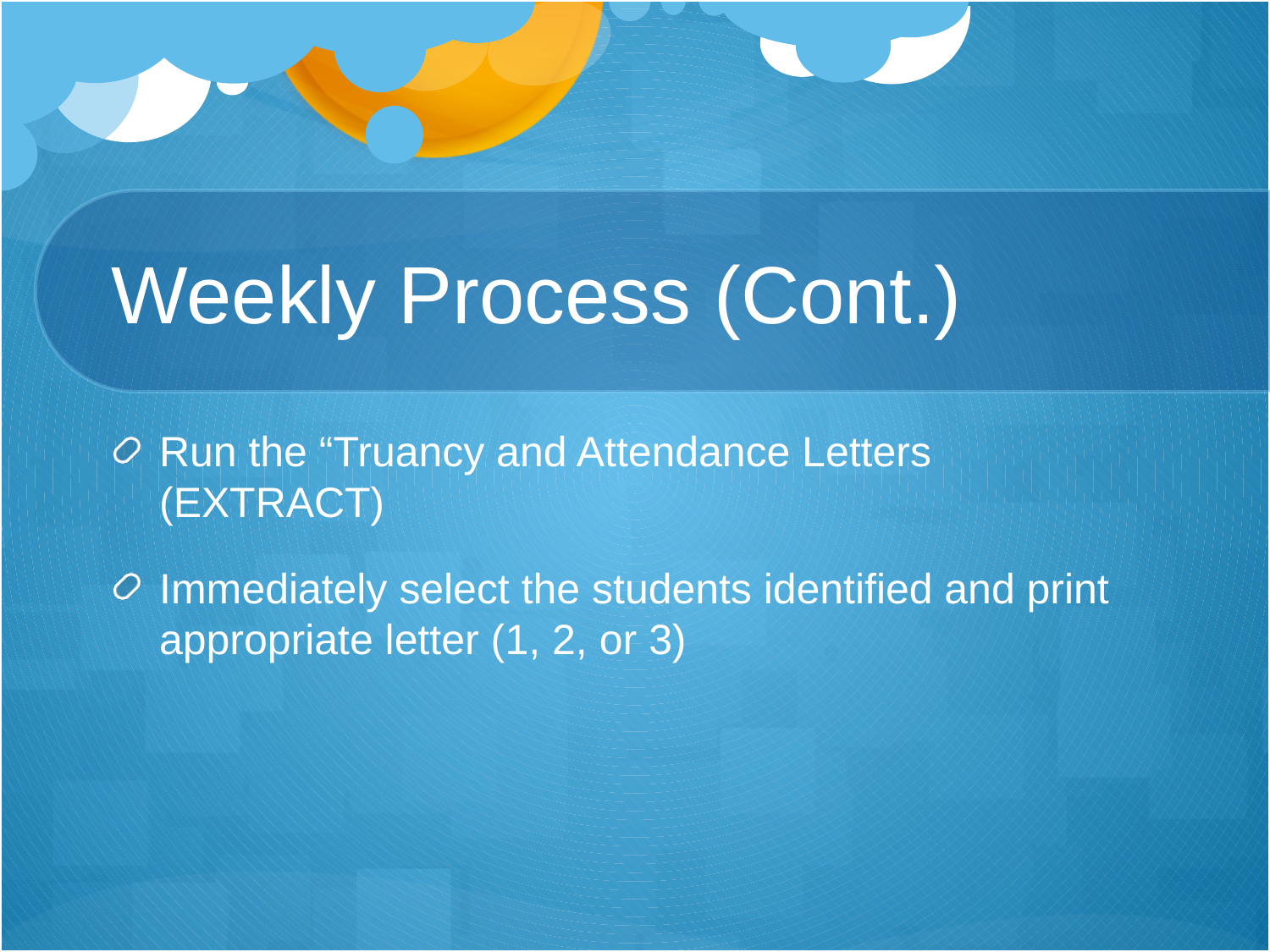

# Weekly Process (Cont.)
Run the “Truancy and Attendance Letters (EXTRACT)
Immediately select the students identified and print appropriate letter (1, 2, or 3)